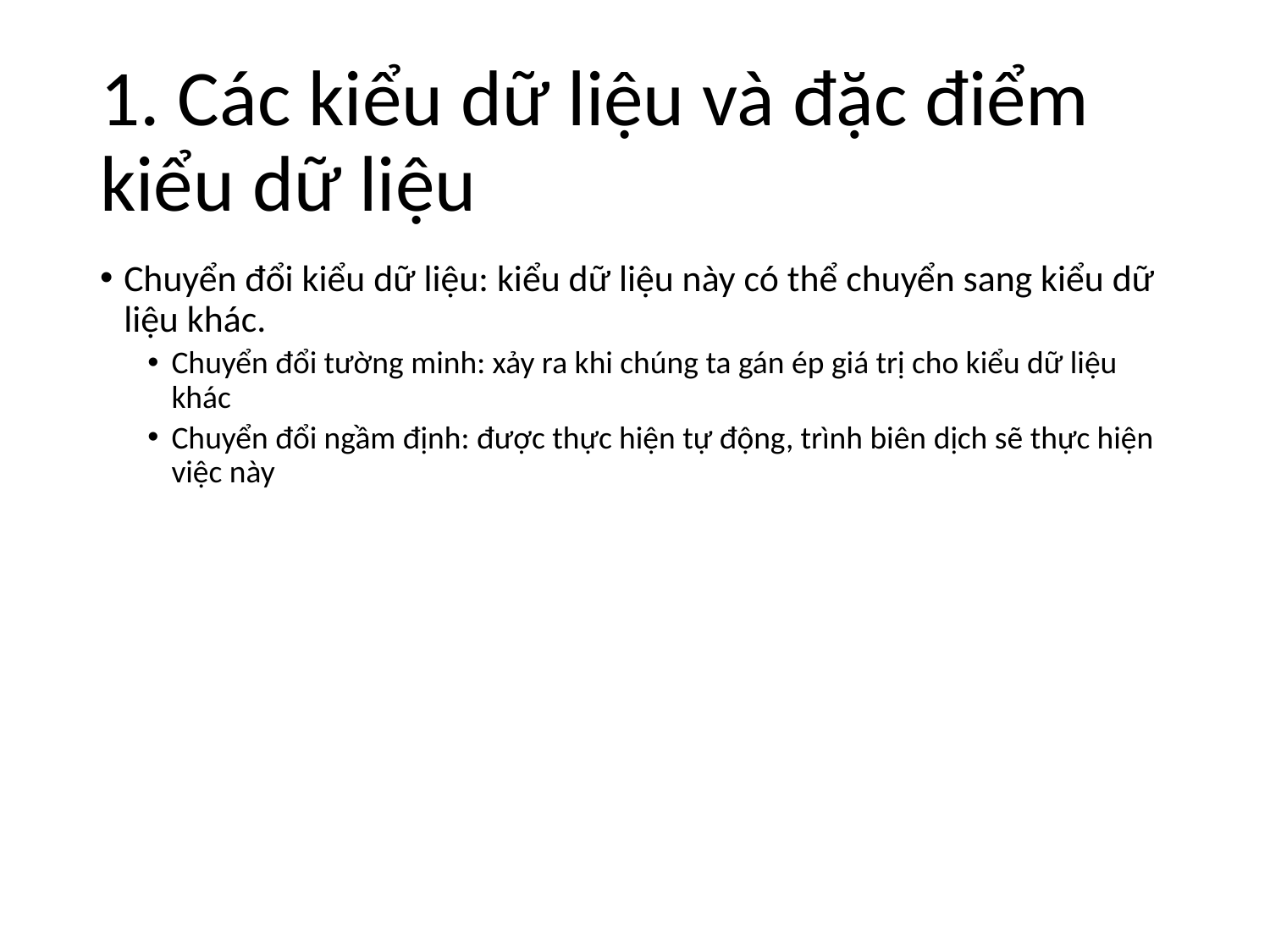

# 1. Các kiểu dữ liệu và đặc điểm kiểu dữ liệu
Chuyển đổi kiểu dữ liệu: kiểu dữ liệu này có thể chuyển sang kiểu dữ liệu khác.
Chuyển đổi tường minh: xảy ra khi chúng ta gán ép giá trị cho kiểu dữ liệu khác
Chuyển đổi ngầm định: được thực hiện tự động, trình biên dịch sẽ thực hiện việc này